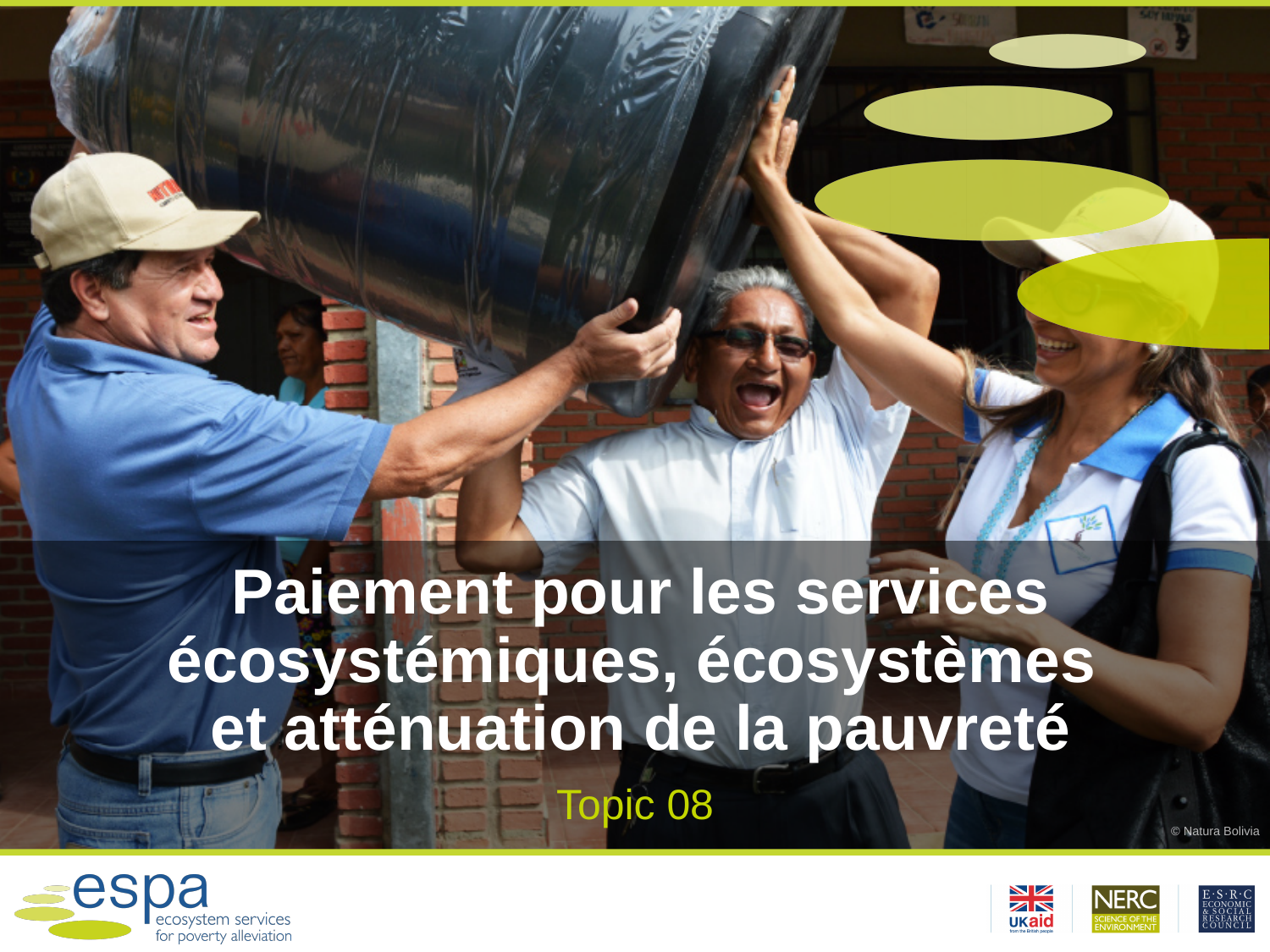

# Paiement pour les services écosystémiques, écosystèmes et atténuation de la pauvreté
Topic 08
© Natura Bolivia